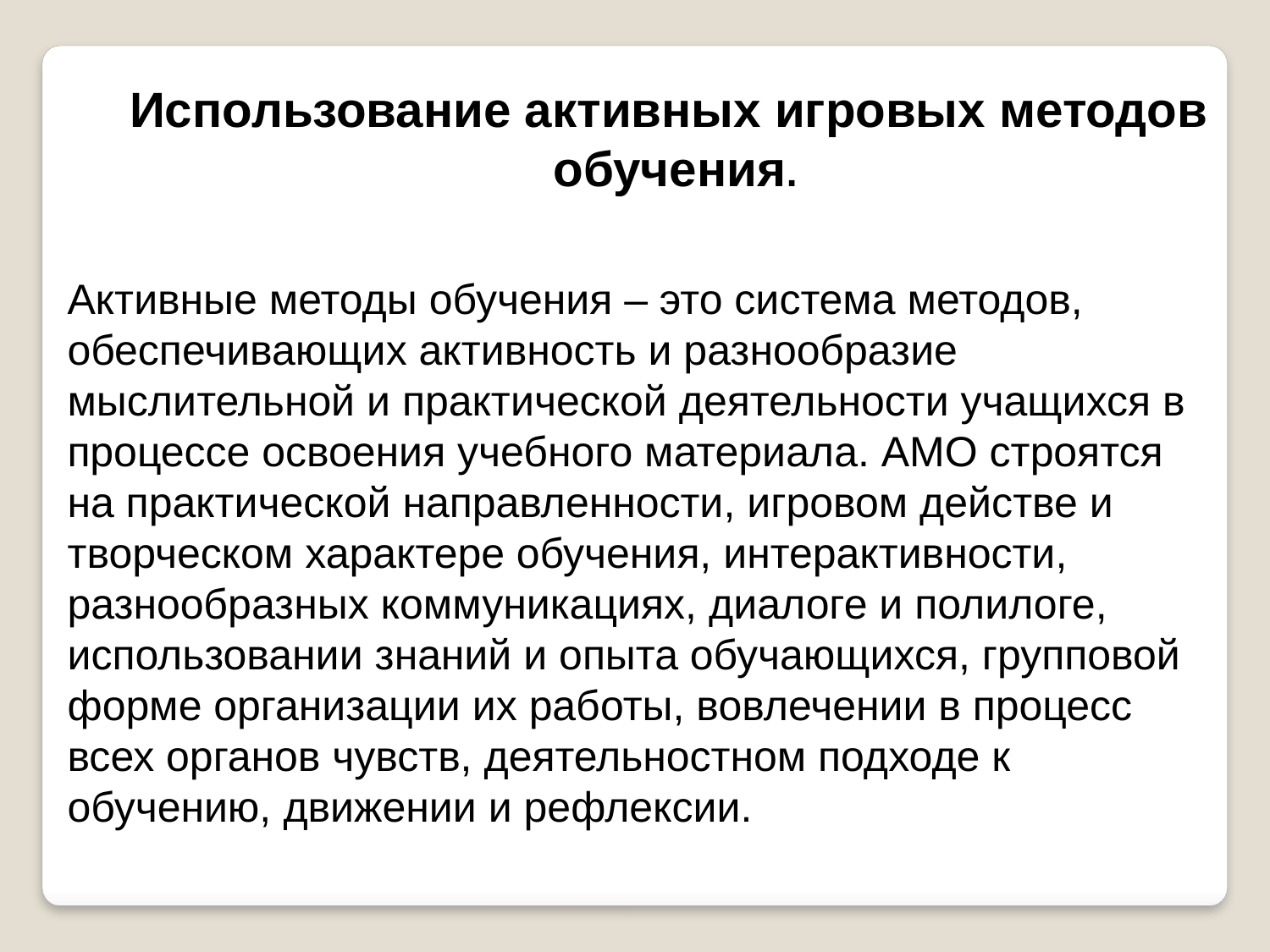

Использование активных игровых методов
обучения.
Активные методы обучения – это система методов, обеспечивающих активность и разнообразие мыслительной и практической деятельности учащихся в процессе освоения учебного материала. АМО строятся на практической направленности, игровом действе и творческом характере обучения, интерактивности, разнообразных коммуникациях, диалоге и полилоге, использовании знаний и опыта обучающихся, групповой форме организации их работы, вовлечении в процесс всех органов чувств, деятельностном подходе к обучению, движении и рефлексии.